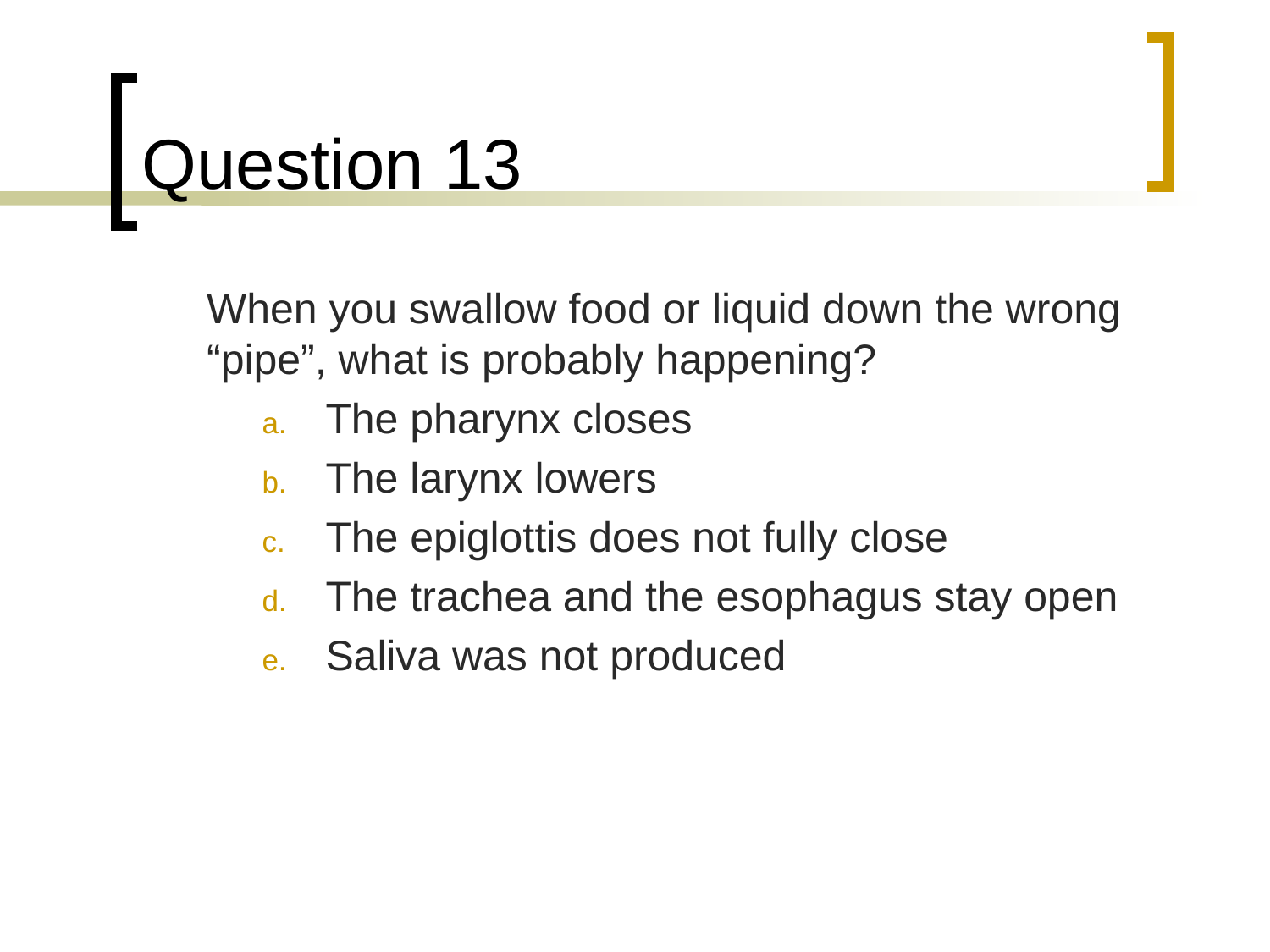

# Question 13
	When you swallow food or liquid down the wrong “pipe”, what is probably happening?
The pharynx closes
The larynx lowers
The epiglottis does not fully close
The trachea and the esophagus stay open
Saliva was not produced